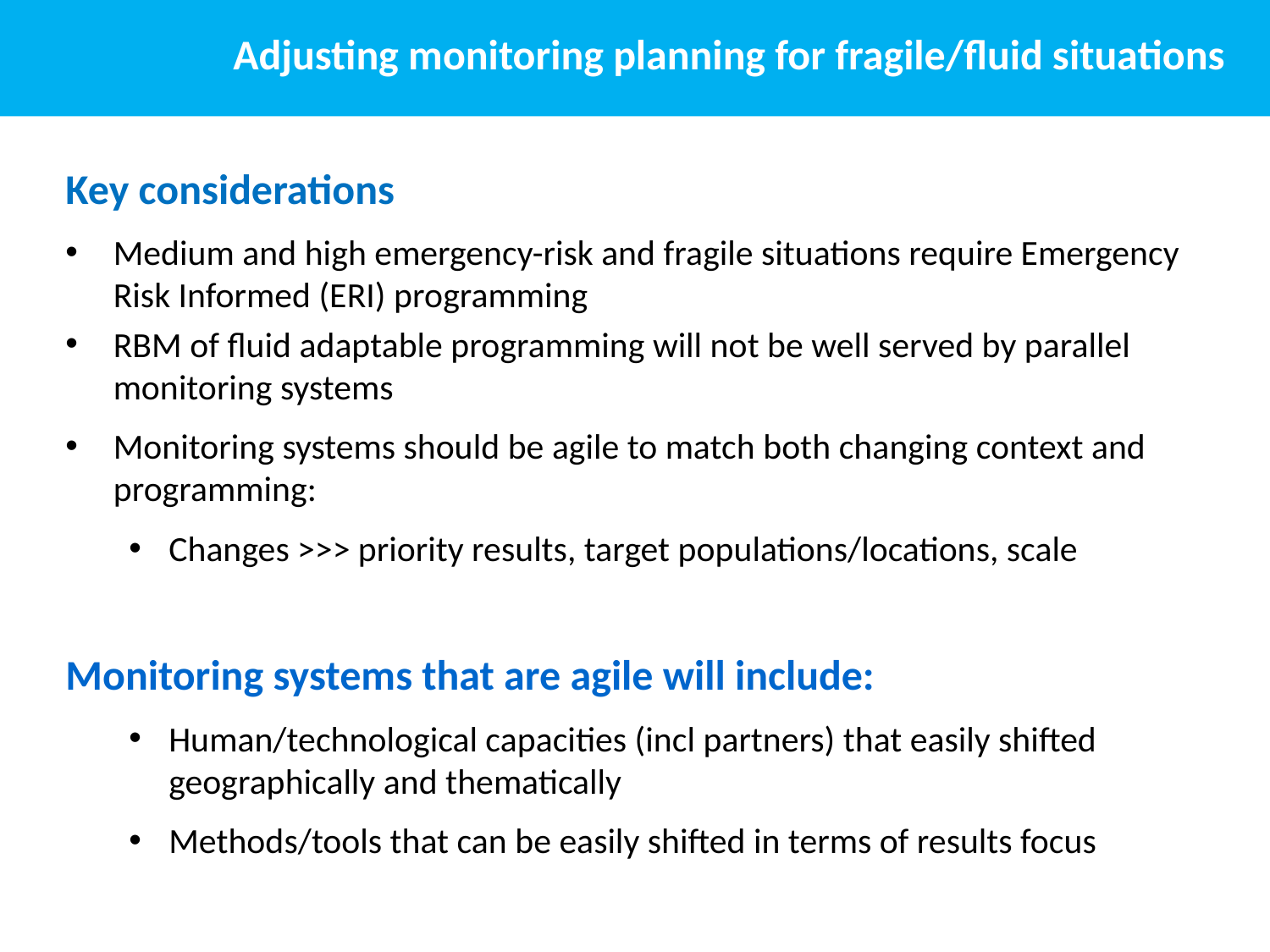

# Adjusting monitoring planning for fragile/fluid situations
Key considerations
Medium and high emergency-risk and fragile situations require Emergency Risk Informed (ERI) programming
RBM of fluid adaptable programming will not be well served by parallel monitoring systems
Monitoring systems should be agile to match both changing context and programming:
Changes >>> priority results, target populations/locations, scale

Monitoring systems that are agile will include:
Human/technological capacities (incl partners) that easily shifted geographically and thematically
Methods/tools that can be easily shifted in terms of results focus